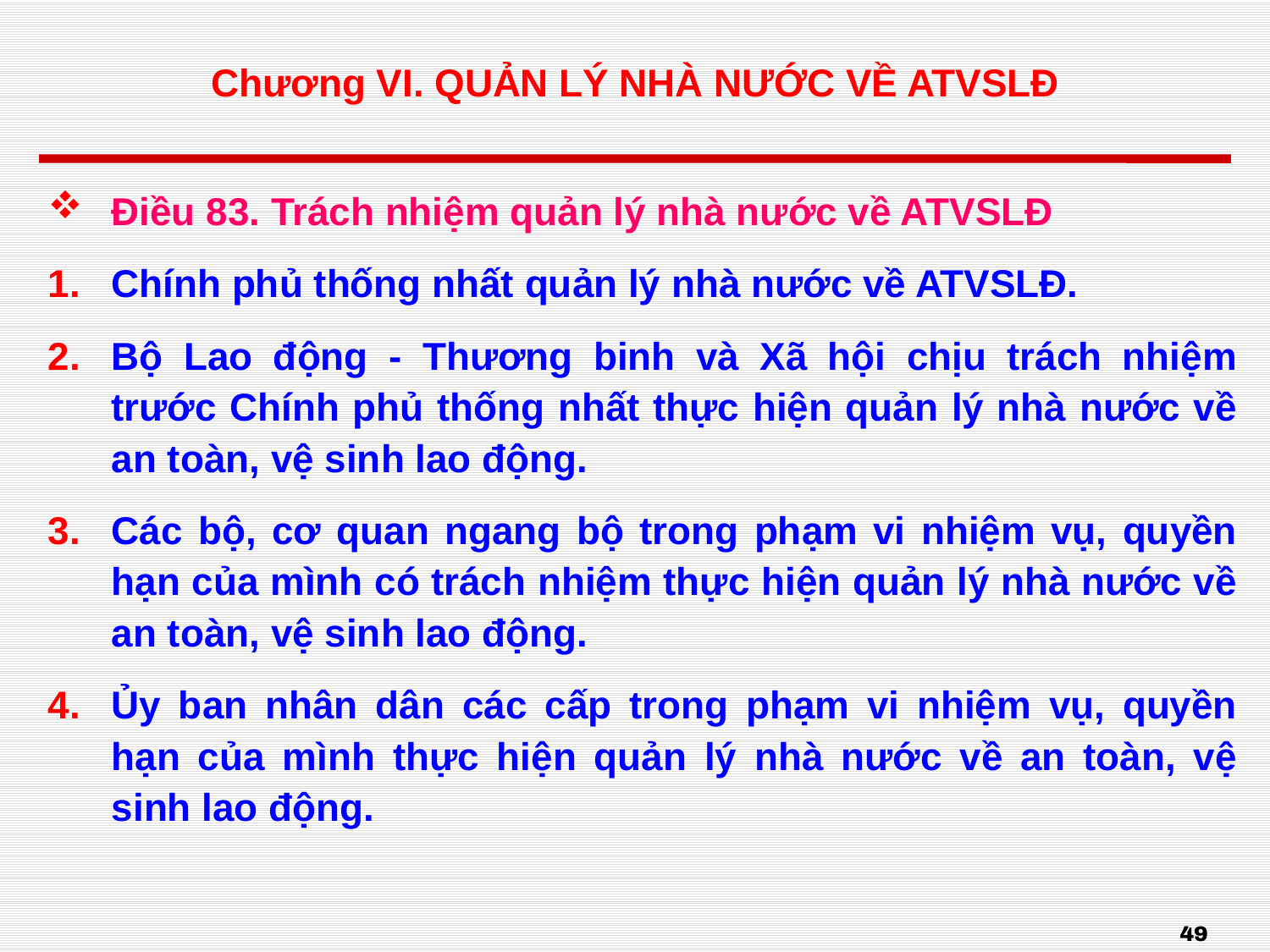

# Chương VI. QUẢN LÝ NHÀ NƯỚC VỀ ATVSLĐ
Điều 83. Trách nhiệm quản lý nhà nước về ATVSLĐ
Chính phủ thống nhất quản lý nhà nước về ATVSLĐ.
Bộ Lao động - Thương binh và Xã hội chịu trách nhiệm trước Chính phủ thống nhất thực hiện quản lý nhà nước về an toàn, vệ sinh lao động.
Các bộ, cơ quan ngang bộ trong phạm vi nhiệm vụ, quyền hạn của mình có trách nhiệm thực hiện quản lý nhà nước về an toàn, vệ sinh lao động.
Ủy ban nhân dân các cấp trong phạm vi nhiệm vụ, quyền hạn của mình thực hiện quản lý nhà nước về an toàn, vệ sinh lao động.